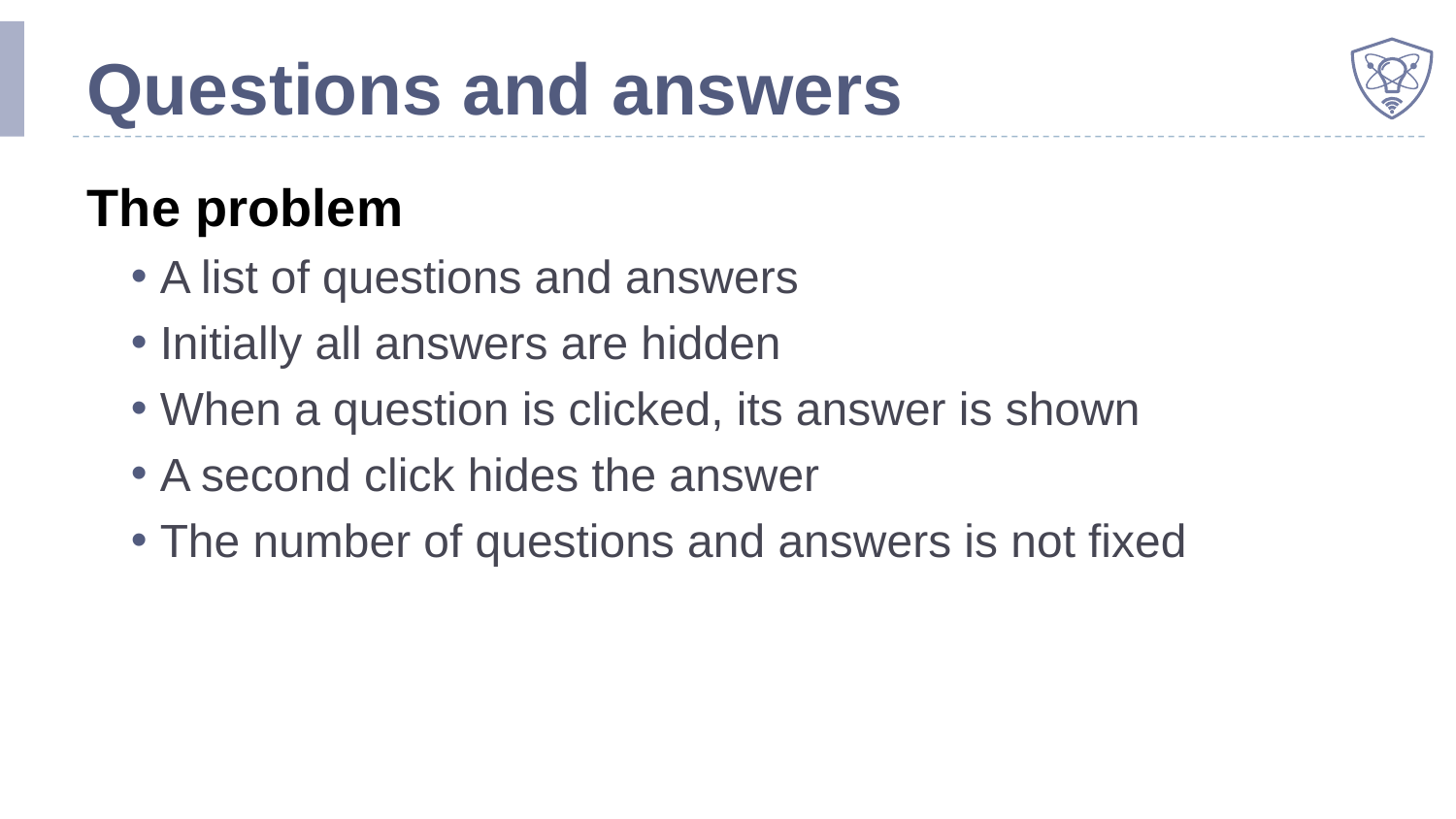

# Questions and answers
The problem
A list of questions and answers
Initially all answers are hidden
When a question is clicked, its answer is shown
A second click hides the answer
The number of questions and answers is not fixed